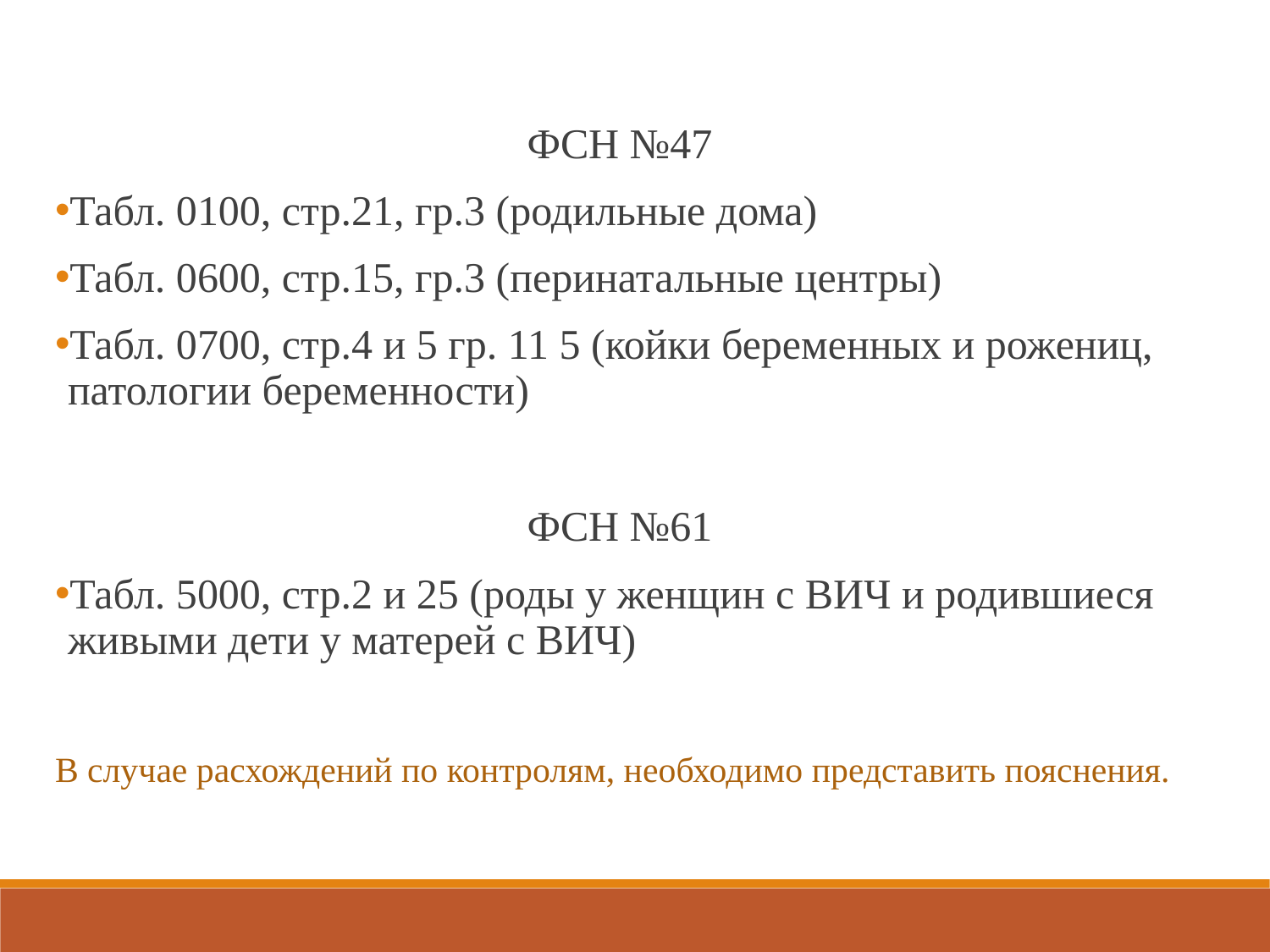

ФСН №47
Табл. 0100, стр.21, гр.3 (родильные дома)
Табл. 0600, стр.15, гр.3 (перинатальные центры)
Табл. 0700, стр.4 и 5 гр. 11 5 (койки беременных и рожениц, патологии беременности)

ФСН №61
Табл. 5000, стр.2 и 25 (роды у женщин с ВИЧ и родившиеся живыми дети у матерей с ВИЧ)

В случае расхождений по контролям, необходимо представить пояснения.